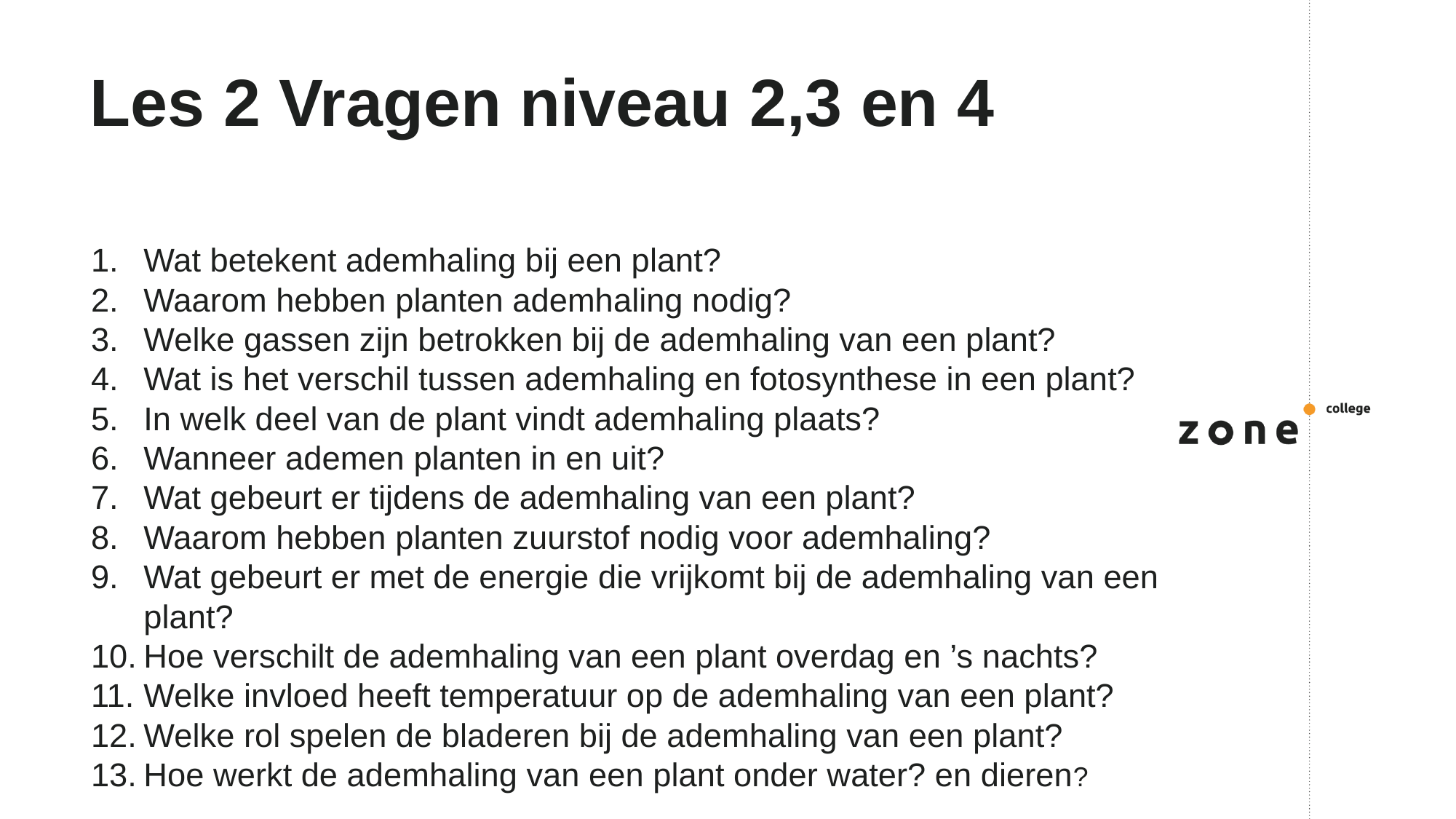

# Les 2 Vragen niveau 2,3 en 4
Wat betekent ademhaling bij een plant?
Waarom hebben planten ademhaling nodig?
Welke gassen zijn betrokken bij de ademhaling van een plant?
Wat is het verschil tussen ademhaling en fotosynthese in een plant?
In welk deel van de plant vindt ademhaling plaats?
Wanneer ademen planten in en uit?
Wat gebeurt er tijdens de ademhaling van een plant?
Waarom hebben planten zuurstof nodig voor ademhaling?
Wat gebeurt er met de energie die vrijkomt bij de ademhaling van een plant?
Hoe verschilt de ademhaling van een plant overdag en ’s nachts?
Welke invloed heeft temperatuur op de ademhaling van een plant?
Welke rol spelen de bladeren bij de ademhaling van een plant?
Hoe werkt de ademhaling van een plant onder water? en dieren?